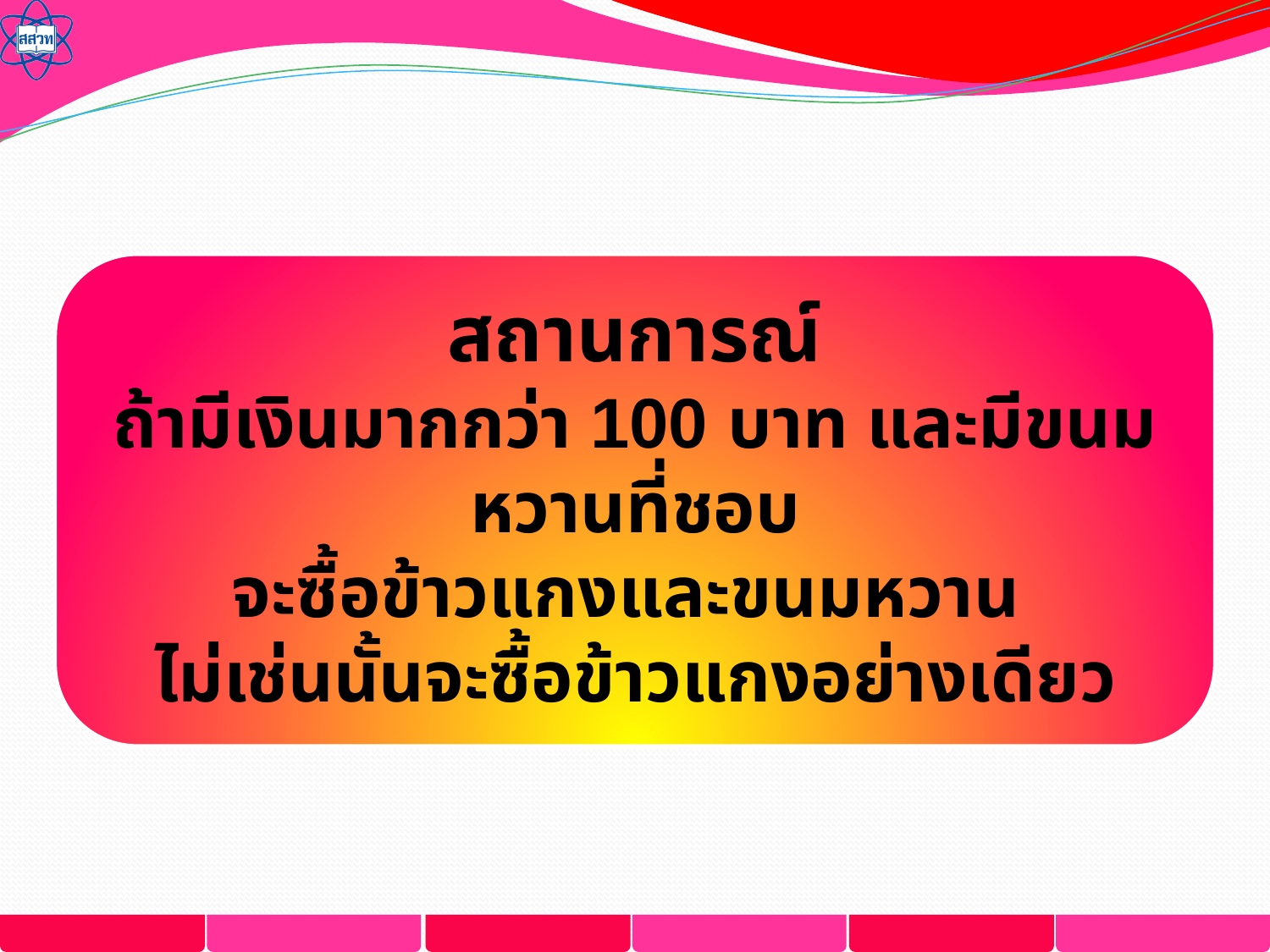

สถานการณ์
ถ้ามีเงินมากกว่า 100 บาท และมีขนมหวานที่ชอบ
จะซื้อข้าวแกงและขนมหวาน
ไม่เช่นนั้นจะซื้อข้าวแกงอย่างเดียว